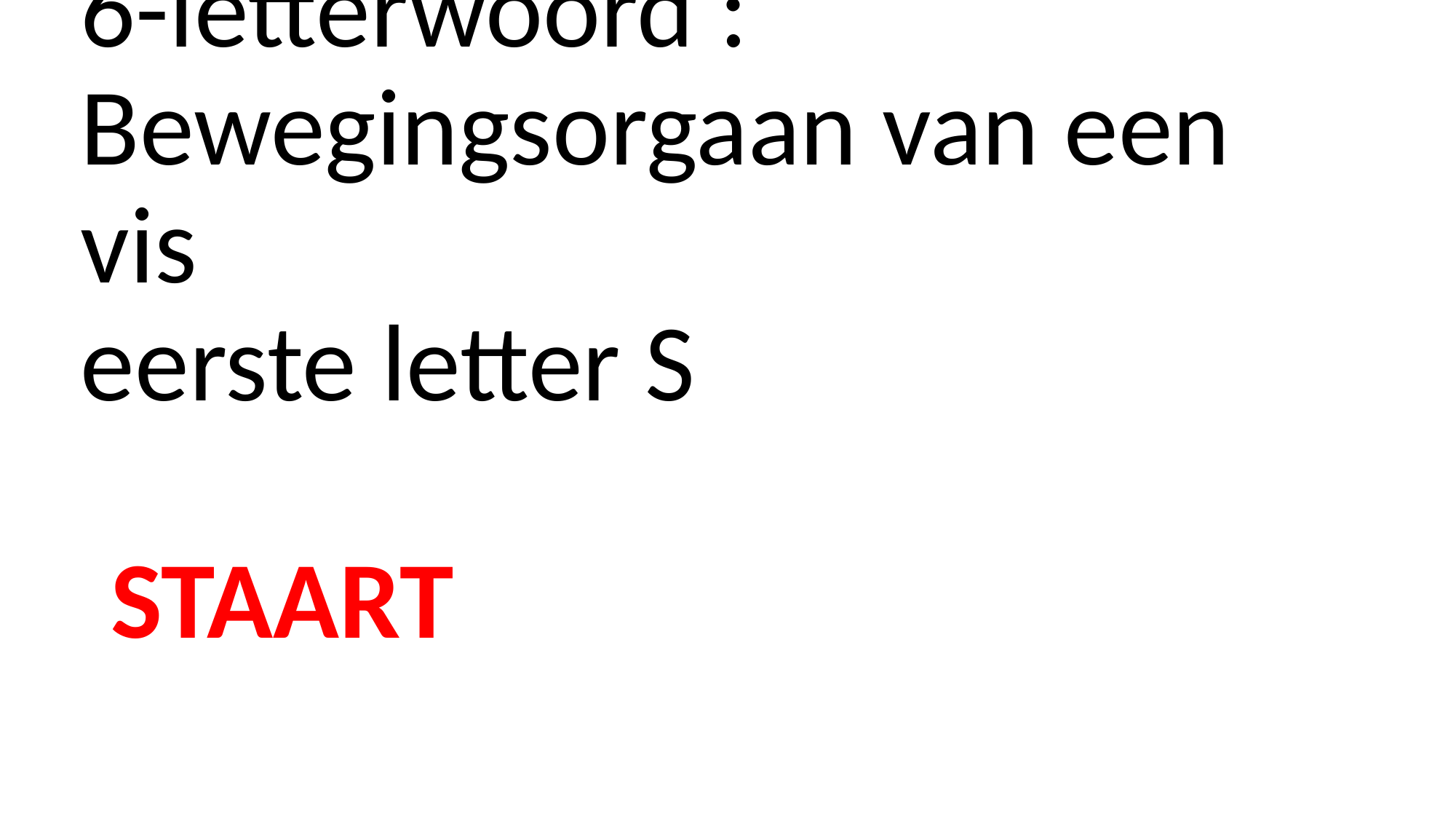

# 6-letterwoord : Bewegingsorgaan van een vis eerste letter S
STAART